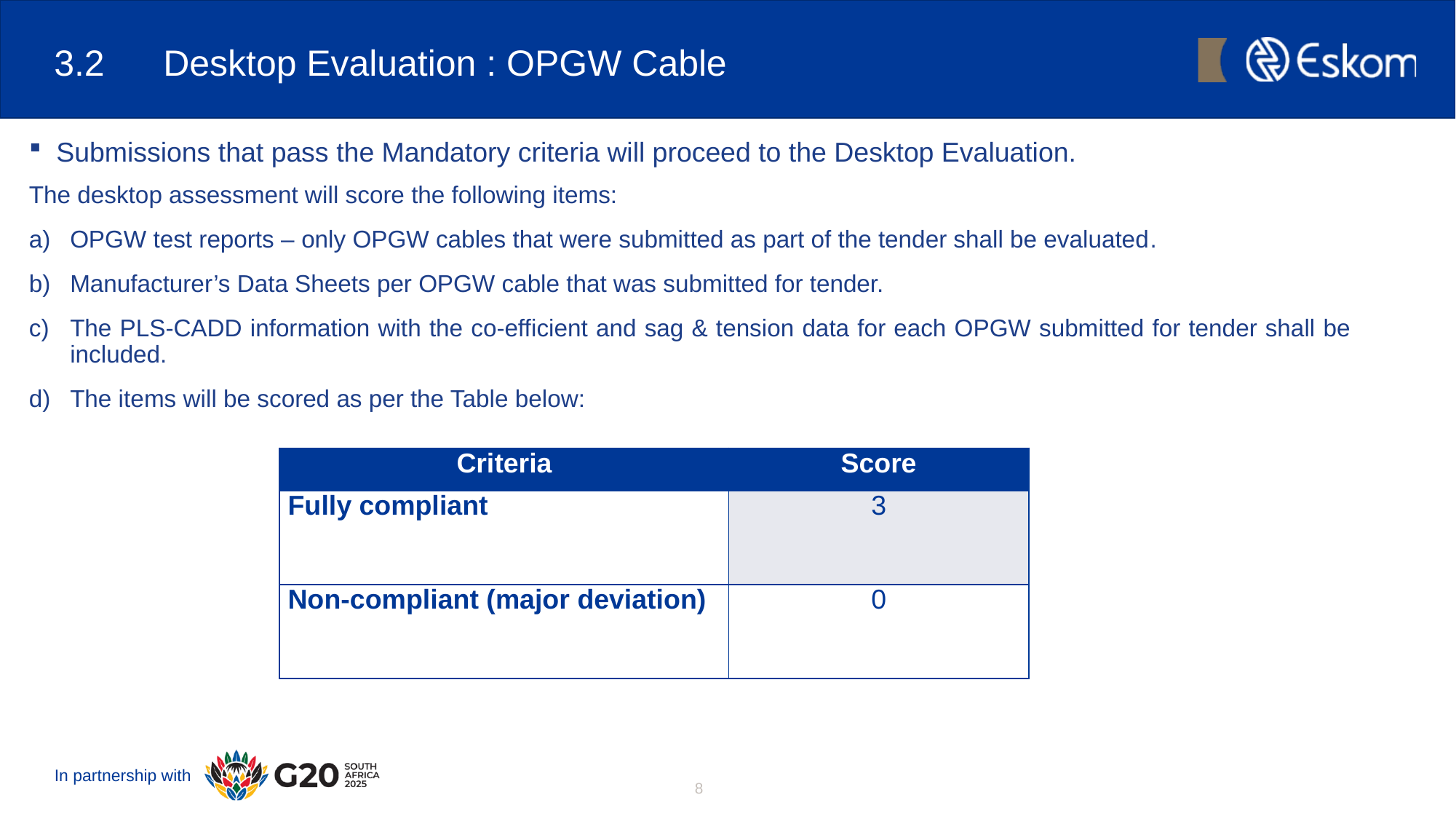

# 3.2	Desktop Evaluation : OPGW Cable
Submissions that pass the Mandatory criteria will proceed to the Desktop Evaluation.
The desktop assessment will score the following items:
OPGW test reports – only OPGW cables that were submitted as part of the tender shall be evaluated.
Manufacturer’s Data Sheets per OPGW cable that was submitted for tender.
The PLS-CADD information with the co-efficient and sag & tension data for each OPGW submitted for tender shall be included.
The items will be scored as per the Table below:

| Criteria | Score |
| --- | --- |
| Fully compliant | 3 |
| Non-compliant (major deviation) | 0 |

8